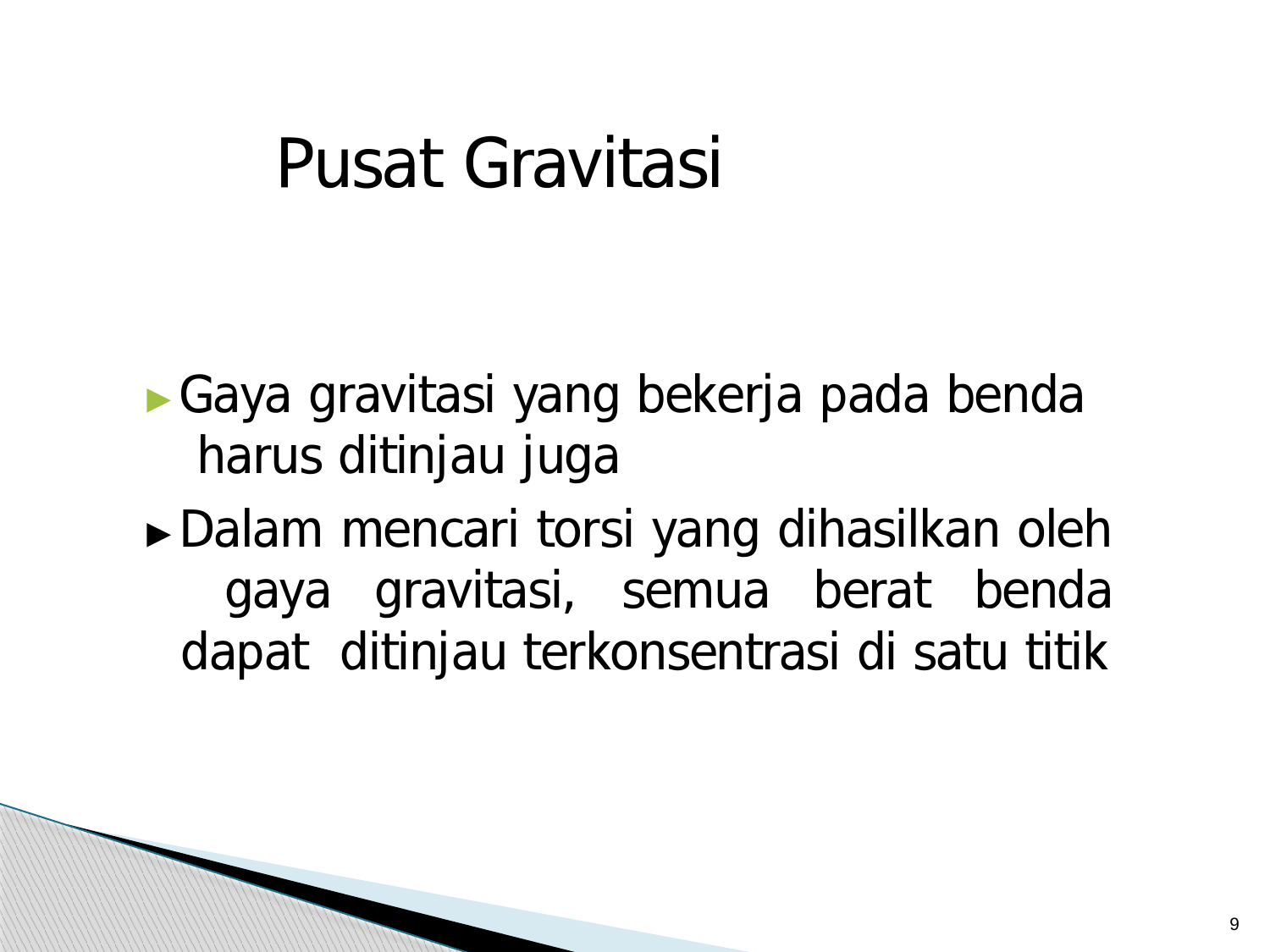

# Pusat Gravitasi
►Gaya gravitasi yang bekerja pada benda  harus ditinjau juga
►Dalam mencari torsi yang dihasilkan oleh  gaya gravitasi, semua berat benda dapat  ditinjau terkonsentrasi di satu titik
9